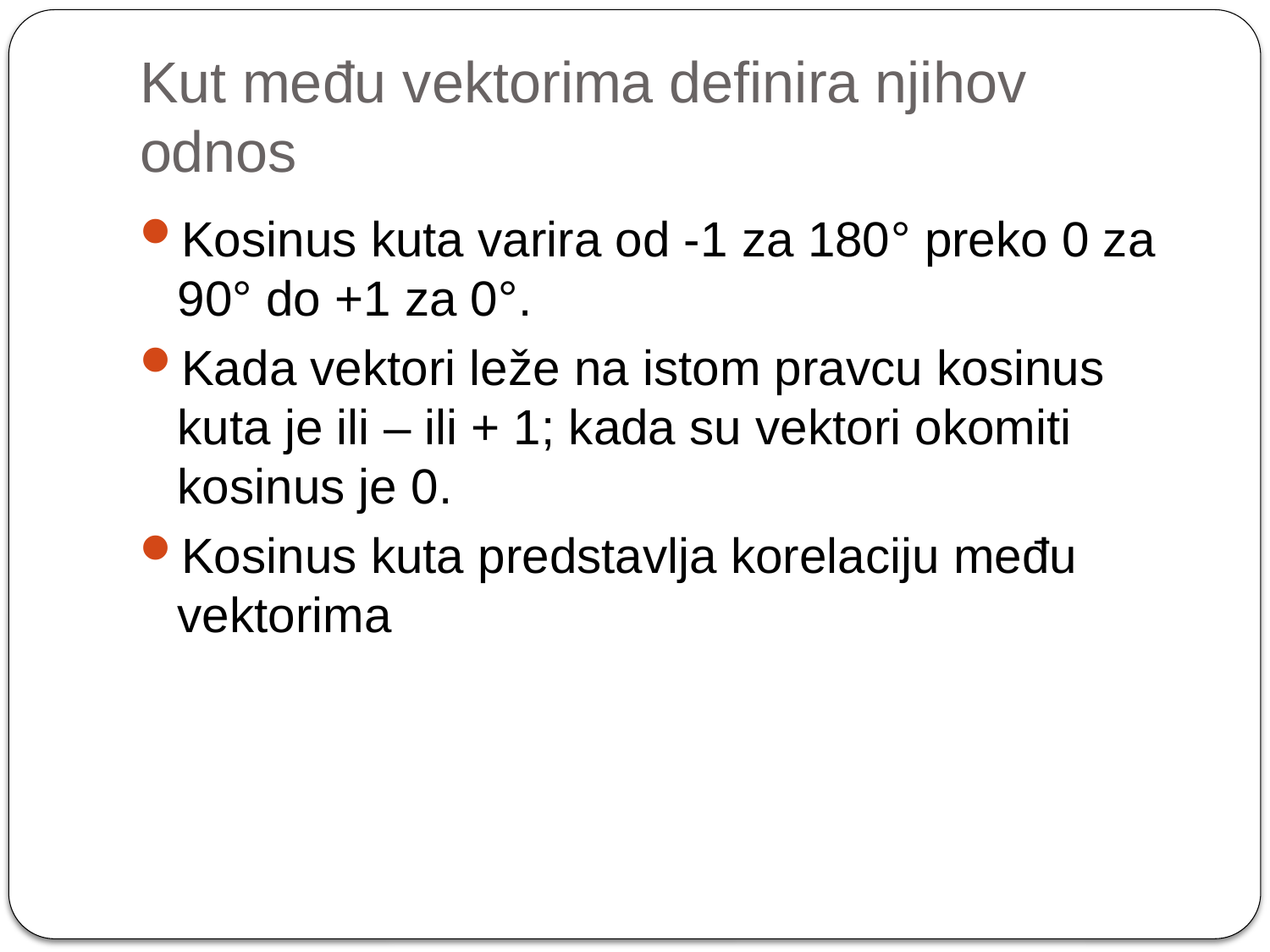

# Kut među vektorima definira njihov odnos
Kosinus kuta varira od -1 za 180° preko 0 za 90° do +1 za 0°.
Kada vektori leže na istom pravcu kosinus kuta je ili – ili + 1; kada su vektori okomiti kosinus je 0.
Kosinus kuta predstavlja korelaciju među vektorima